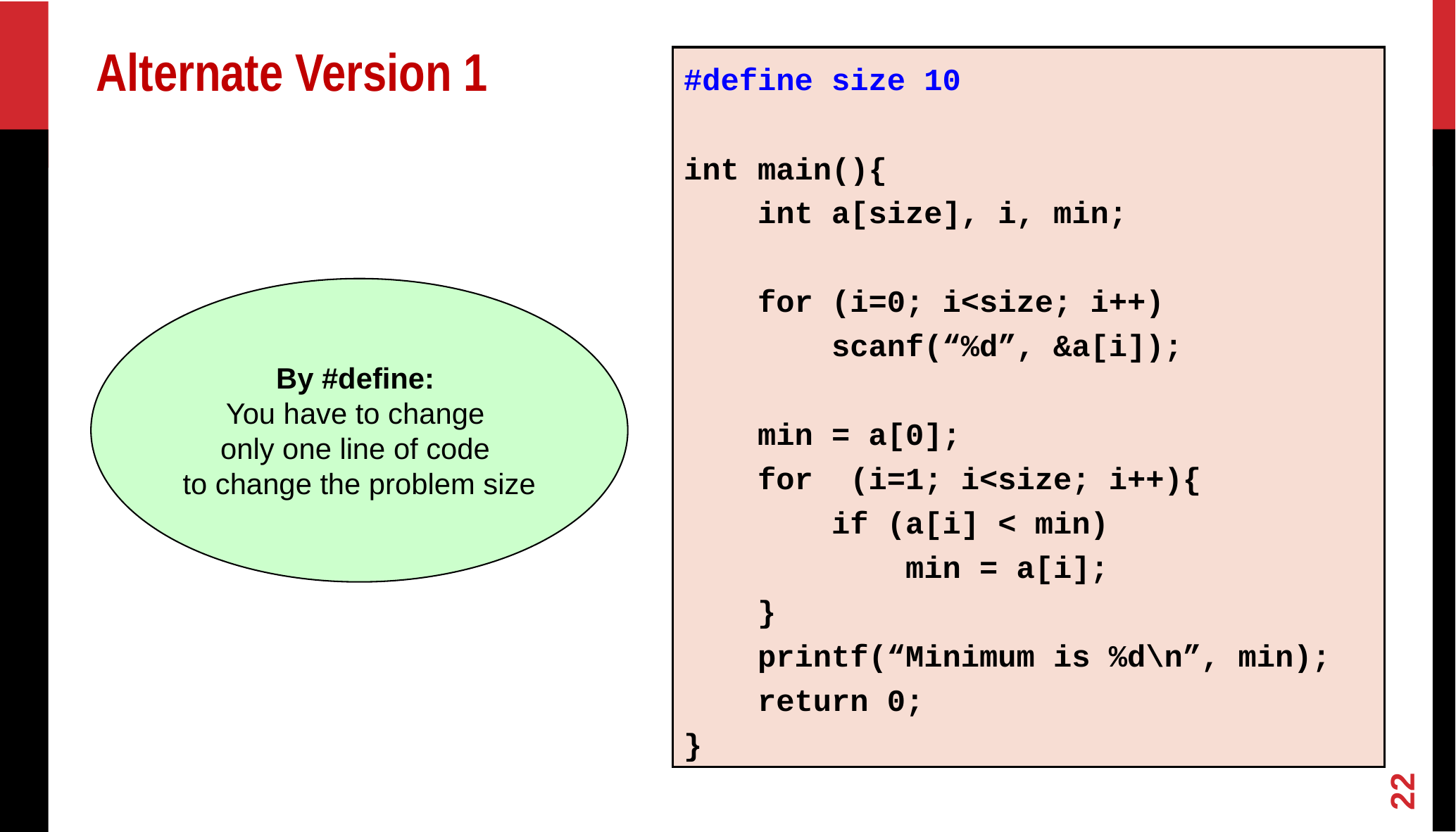

Alternate Version 1
#define size 10

int main(){
    int a[size], i, min;

    for (i=0; i<size; i++)
        scanf(“%d”, &a[i]);

    min = a[0];
    for  (i=1; i<size; i++){
        if (a[i] < min)
            min = a[i];
    }
    printf(“Minimum is %d\n”, min);
    return 0;
}
By #define:
You have to change
only one line of code
to change the problem size
22